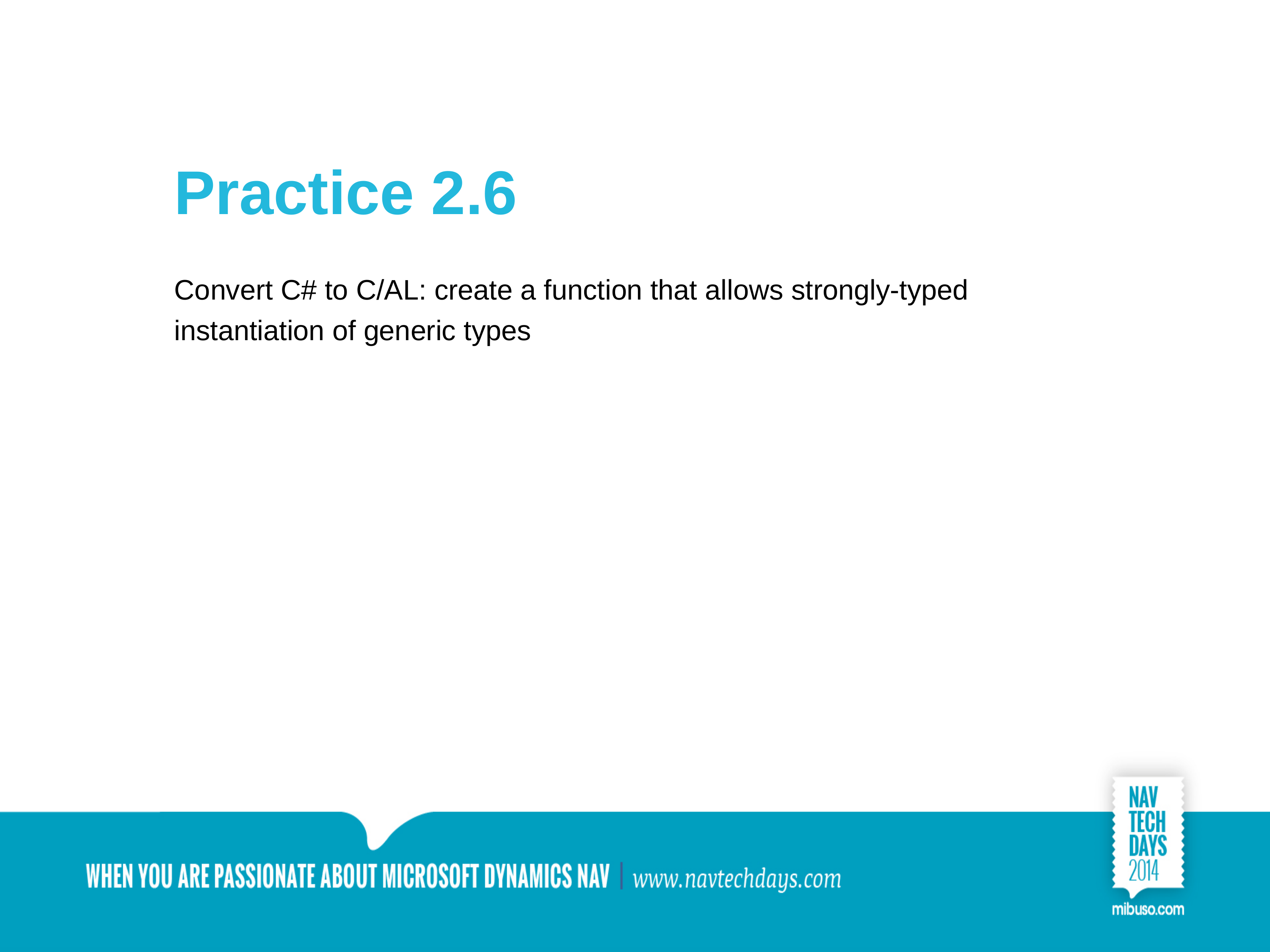

# Practice 2.6
Convert C# to C/AL: create a function that allows strongly-typed instantiation of generic types